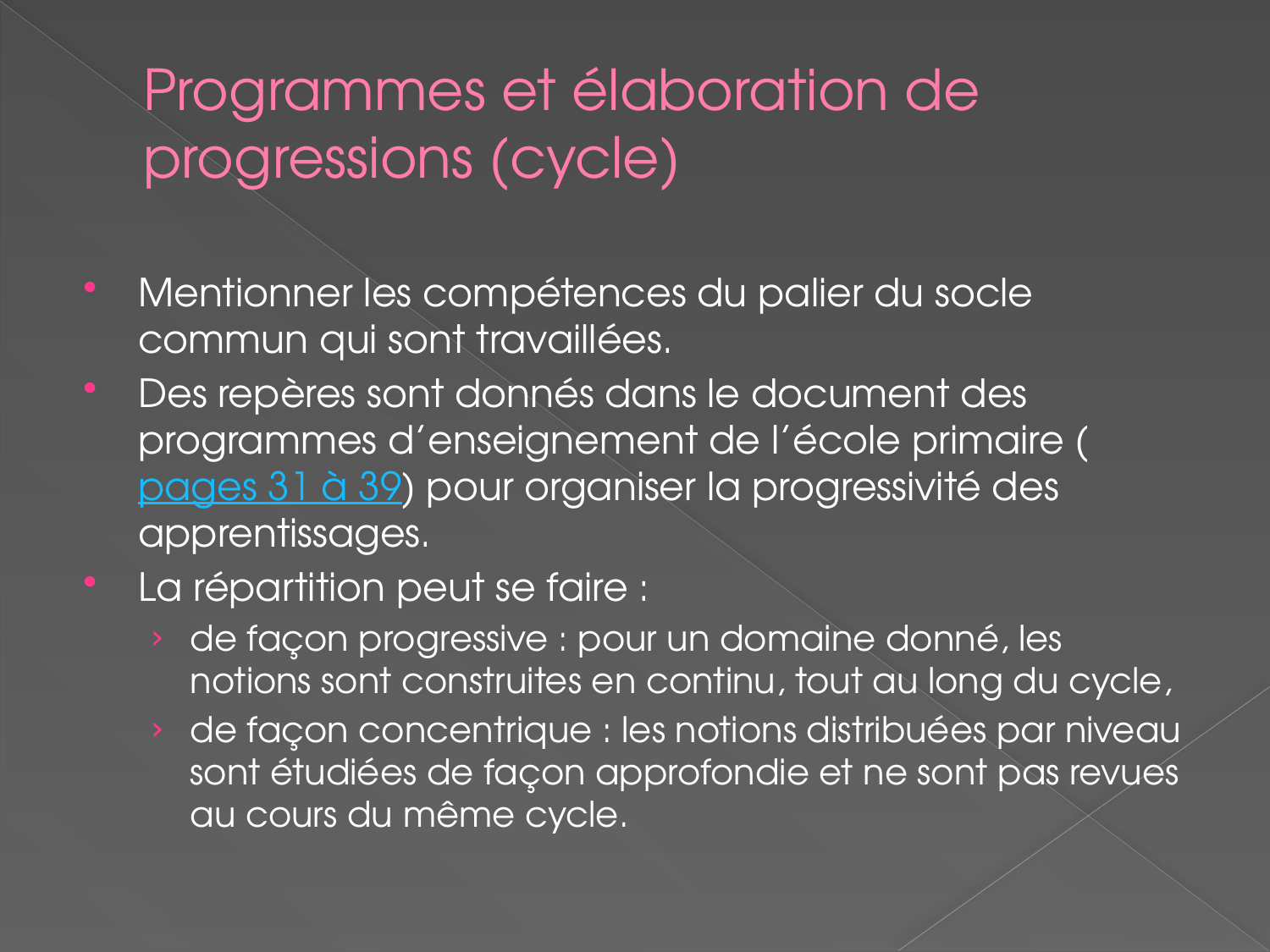

# Programmes et élaboration de progressions (cycle)
Mentionner les compétences du palier du socle commun qui sont travaillées.
Des repères sont donnés dans le document des programmes d’enseignement de l’école primaire (pages 31 à 39) pour organiser la progressivité des apprentissages.
La répartition peut se faire :
de façon progressive : pour un domaine donné, les notions sont construites en continu, tout au long du cycle,
de façon concentrique : les notions distribuées par niveau sont étudiées de façon approfondie et ne sont pas revues au cours du même cycle.